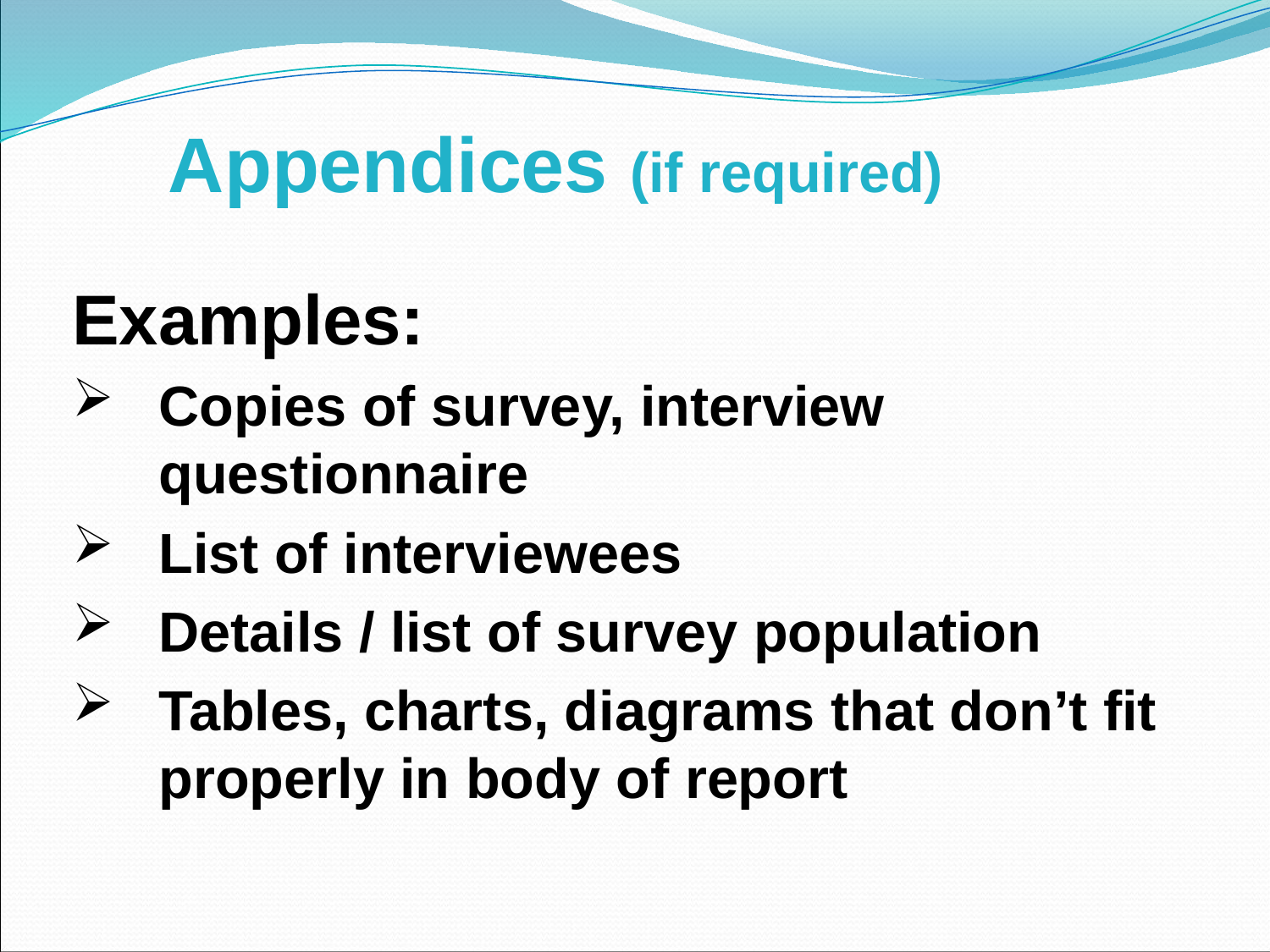

# Appendices (if required)
Examples:
Copies of survey, interview questionnaire
List of interviewees
Details / list of survey population
Tables, charts, diagrams that don’t fit properly in body of report